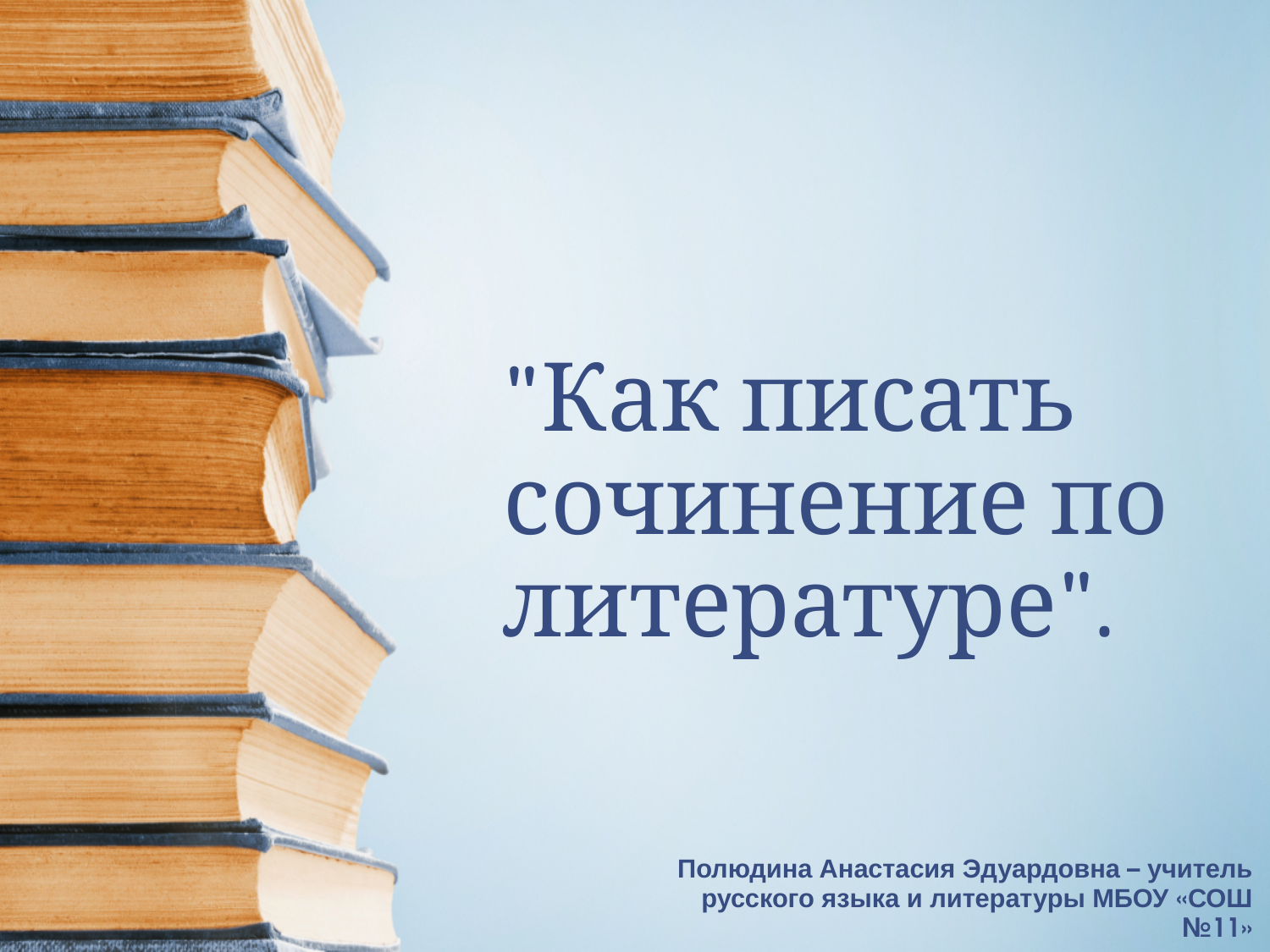

# "Как писать сочинение по литературе".
Полюдина Анастасия Эдуардовна – учитель русского языка и литературы МБОУ «СОШ №11»